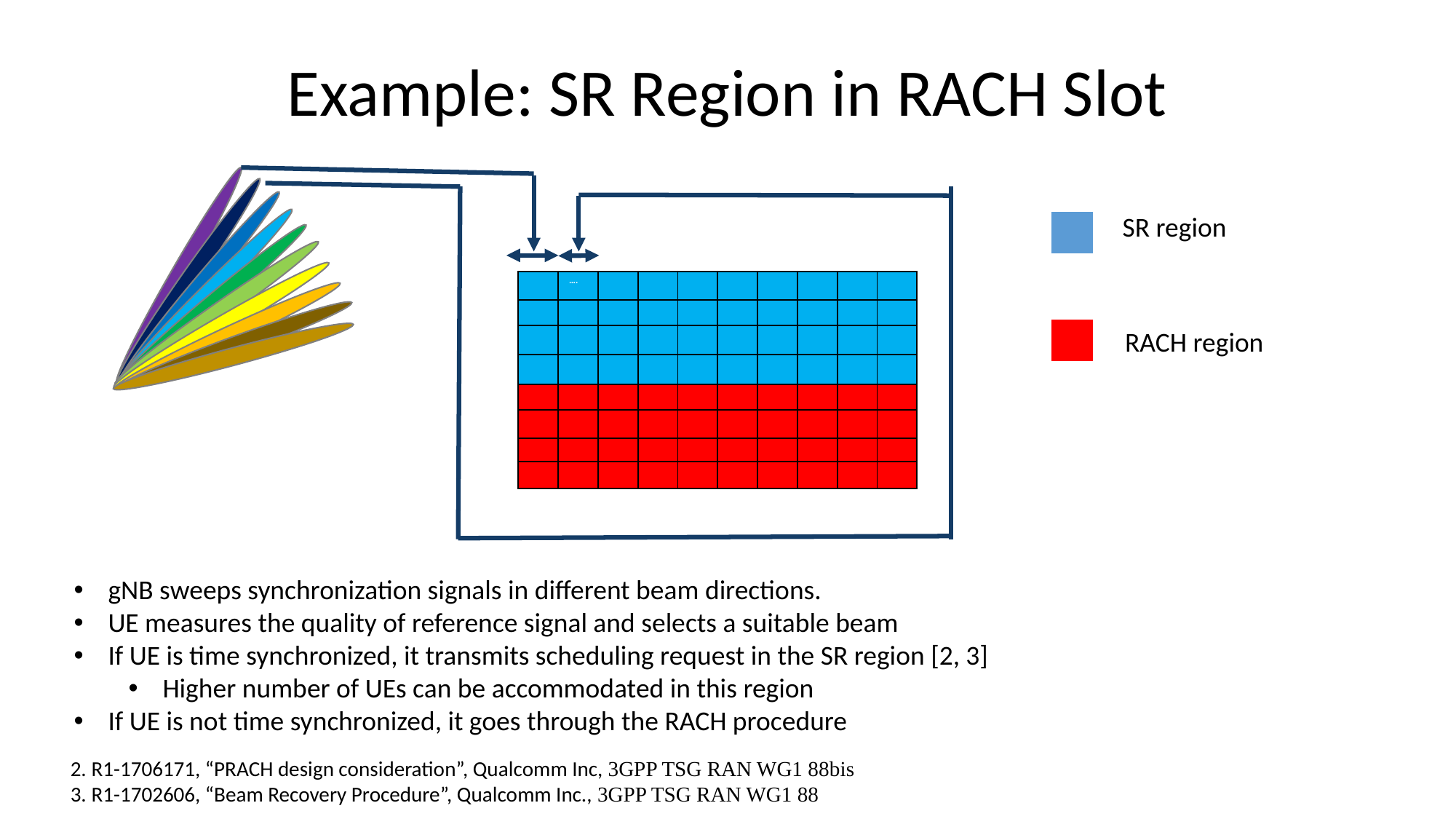

# Example: SR Region in RACH Slot
SR region
|  |
| --- |

|  | …. |  |  |  |  |  |  |  |  |
| --- | --- | --- | --- | --- | --- | --- | --- | --- | --- |
|  |  |  |  |  |  |  |  |  |  |
|  |  |  |  |  |  |  |  |  |  |
|  |  |  |  |  |  |  |  |  |  |
|  |  |  |  |  |  |  |  |  |  |
|  |  |  |  |  |  |  |  |  |  |
|  |  |  |  |  |  |  |  |  |  |
|  |  |  |  |  |  |  |  |  |  |

|  |
| --- |
RACH region

gNB sweeps synchronization signals in different beam directions.
UE measures the quality of reference signal and selects a suitable beam
If UE is time synchronized, it transmits scheduling request in the SR region [2, 3]
Higher number of UEs can be accommodated in this region
If UE is not time synchronized, it goes through the RACH procedure
2. R1-1706171, “PRACH design consideration”, Qualcomm Inc, 3GPP TSG RAN WG1 88bis
3. R1-1702606, “Beam Recovery Procedure”, Qualcomm Inc., 3GPP TSG RAN WG1 88